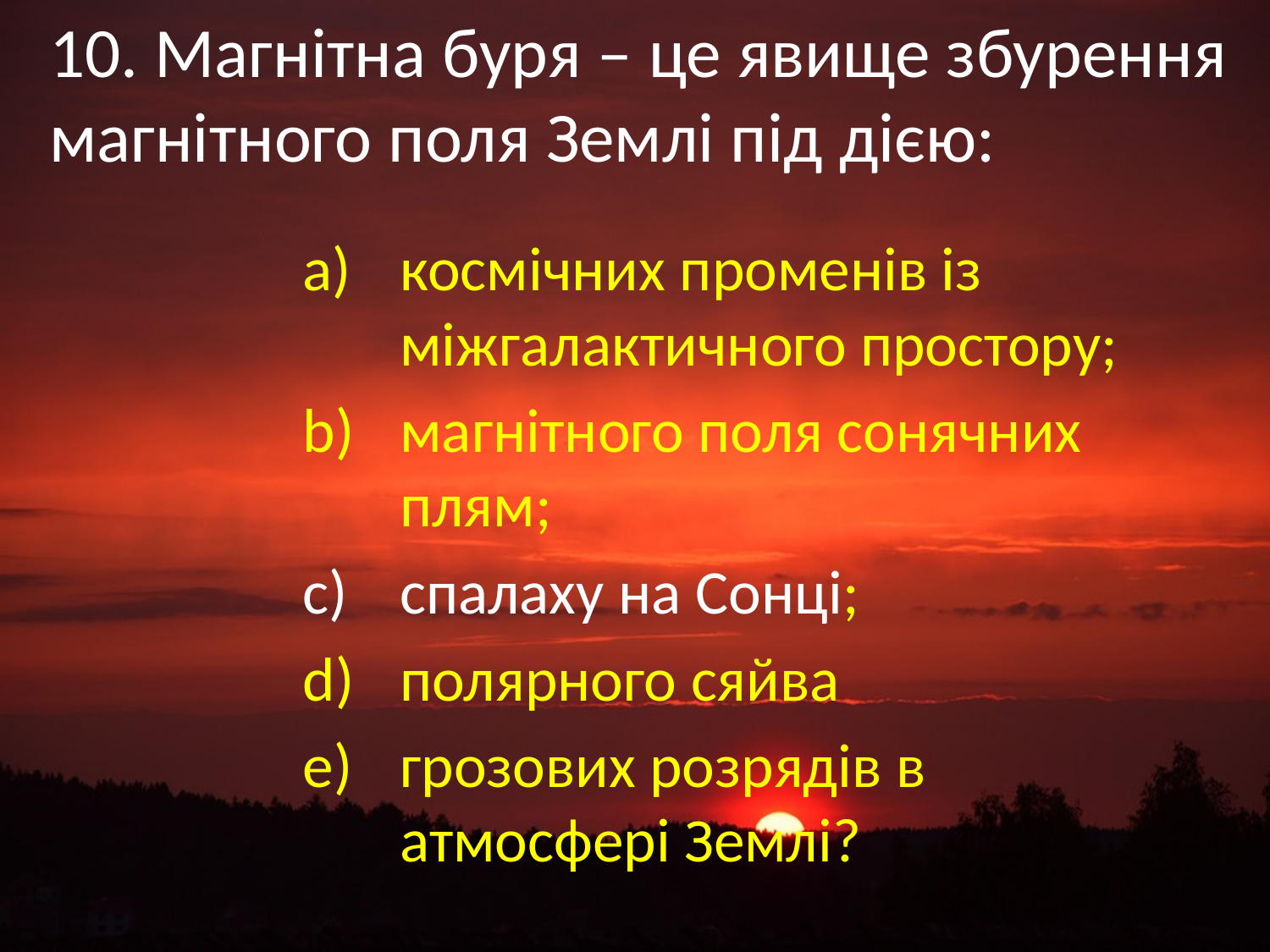

#
10. Магнітна буря – це явище збурення магнітного поля Землі під дією:

космічних променів із міжгалактичного простору;
магнітного поля сонячних плям;
спалаху на Сонці;
полярного сяйва
грозових розрядів в атмосфері Землі?